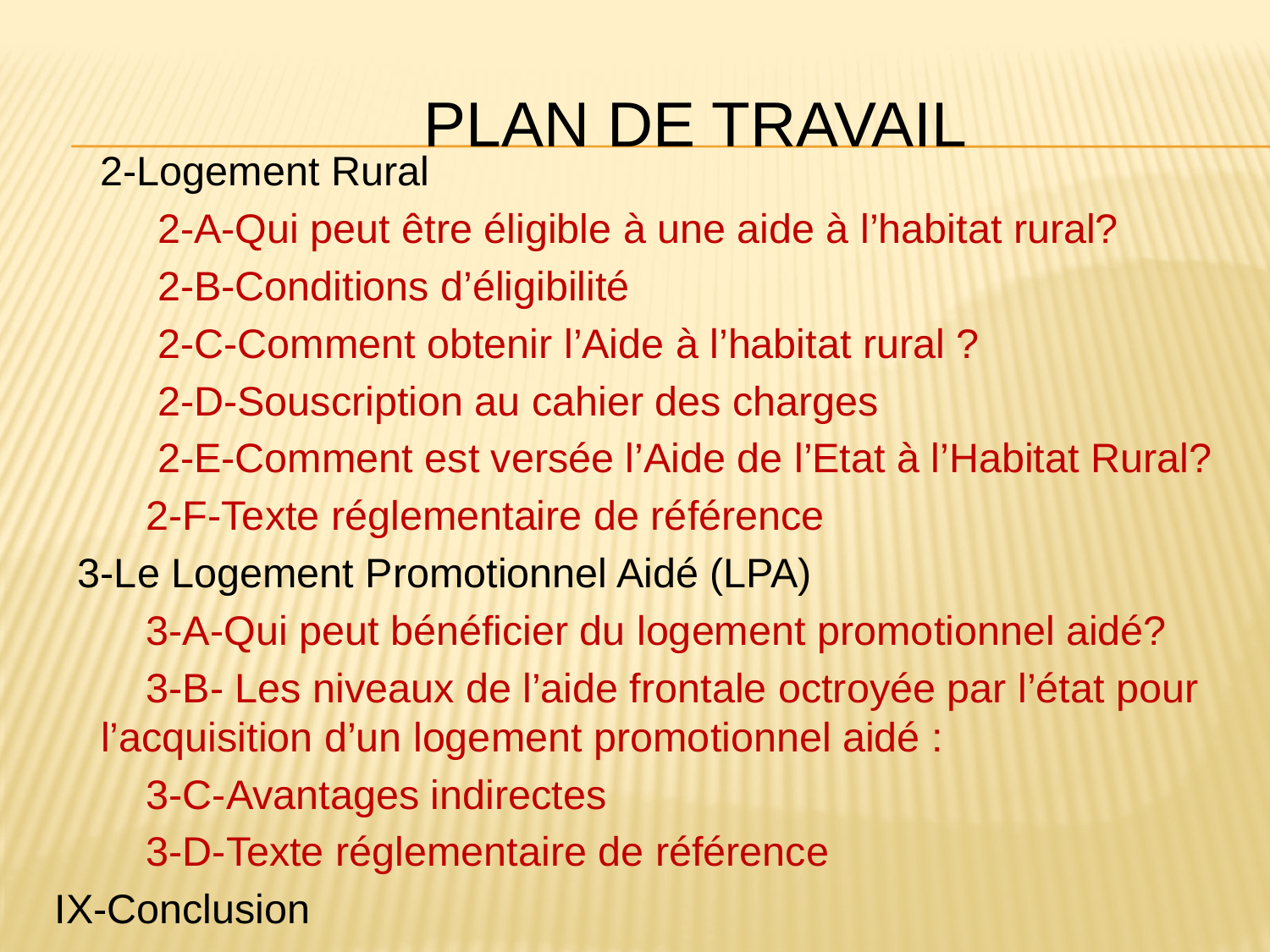

# Plan de travail
    2-Logement Rural
         2-A-Qui peut être éligible à une aide à l’habitat rural?
         2-B-Conditions d’éligibilité
         2-C-Comment obtenir l’Aide à l’habitat rural ?
         2-D-Souscription au cahier des charges
         2-E-Comment est versée l’Aide de l’Etat à l’Habitat Rural?
        2-F-Texte réglementaire de référence
  3-Le Logement Promotionnel Aidé (LPA)
        3-A-Qui peut bénéficier du logement promotionnel aidé?
        3-B- Les niveaux de l’aide frontale octroyée par l’état pour    l’acquisition d’un logement promotionnel aidé :
        3-C-Avantages indirectes
        3-D-Texte réglementaire de référence
IX-Conclusion